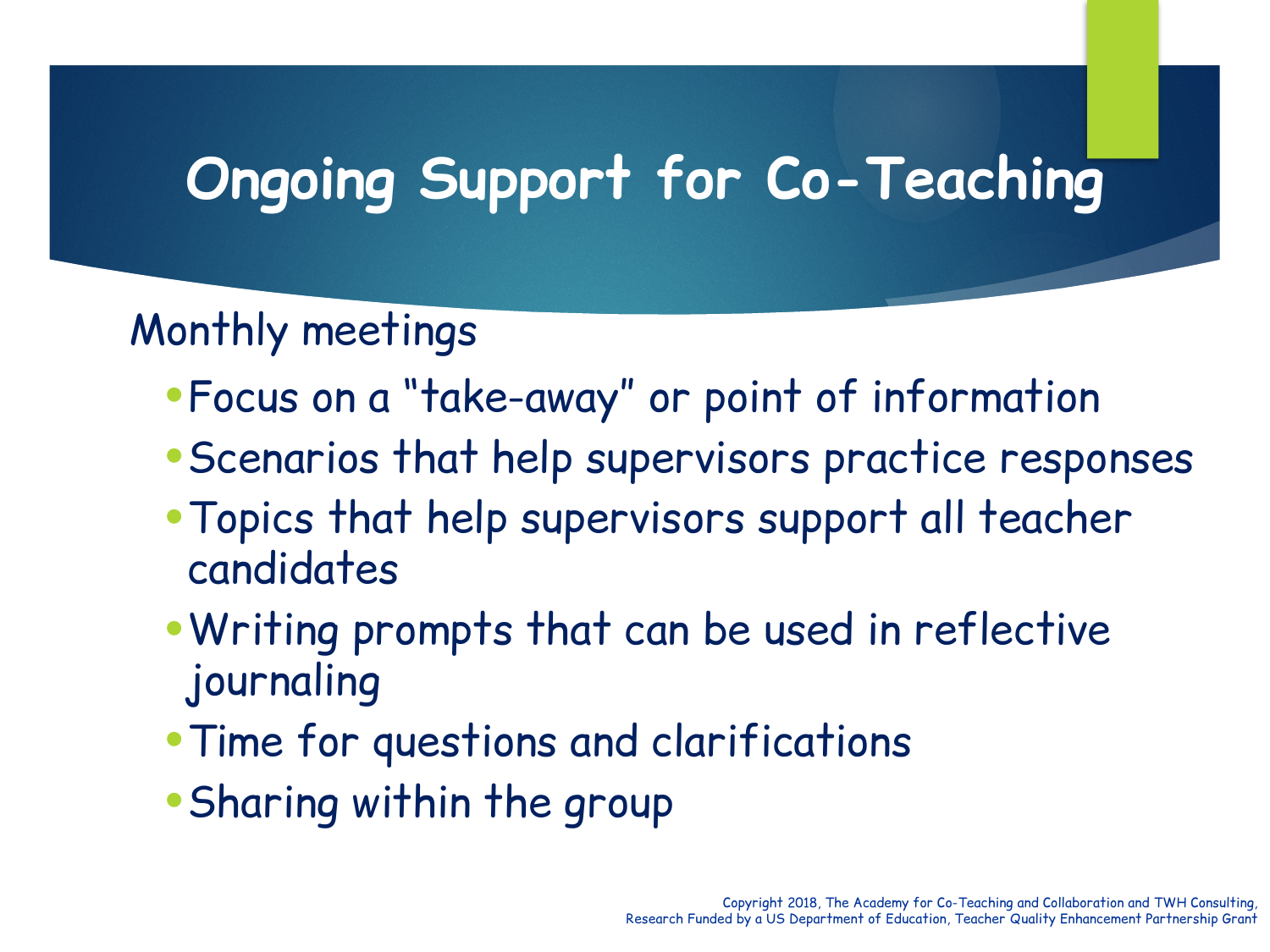

# Ongoing Support for Co-Teaching
Monthly meetings
Focus on a “take-away” or point of information
Scenarios that help supervisors practice responses
Topics that help supervisors support all teacher candidates
Writing prompts that can be used in reflective journaling
Time for questions and clarifications
Sharing within the group

Copyright 2018, The Academy for Co-Teaching and Collaboration and TWH Consulting,
Research Funded by a US Department of Education, Teacher Quality Enhancement Partnership Grant